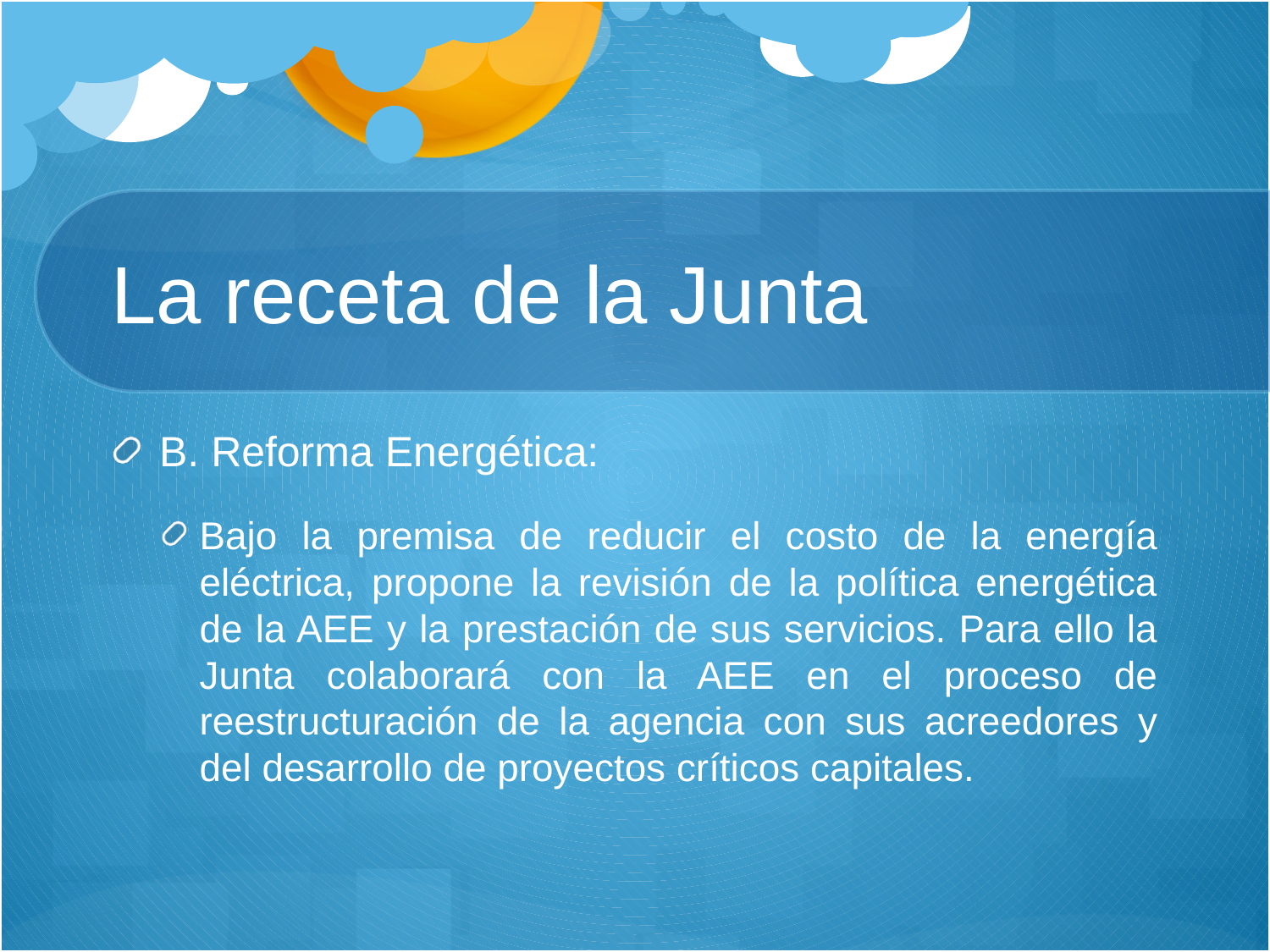

# La receta de la Junta
B. Reforma Energética:
Bajo la premisa de reducir el costo de la energía eléctrica, propone la revisión de la política energética de la AEE y la prestación de sus servicios. Para ello la Junta colaborará con la AEE en el proceso de reestructuración de la agencia con sus acreedores y del desarrollo de proyectos críticos capitales.